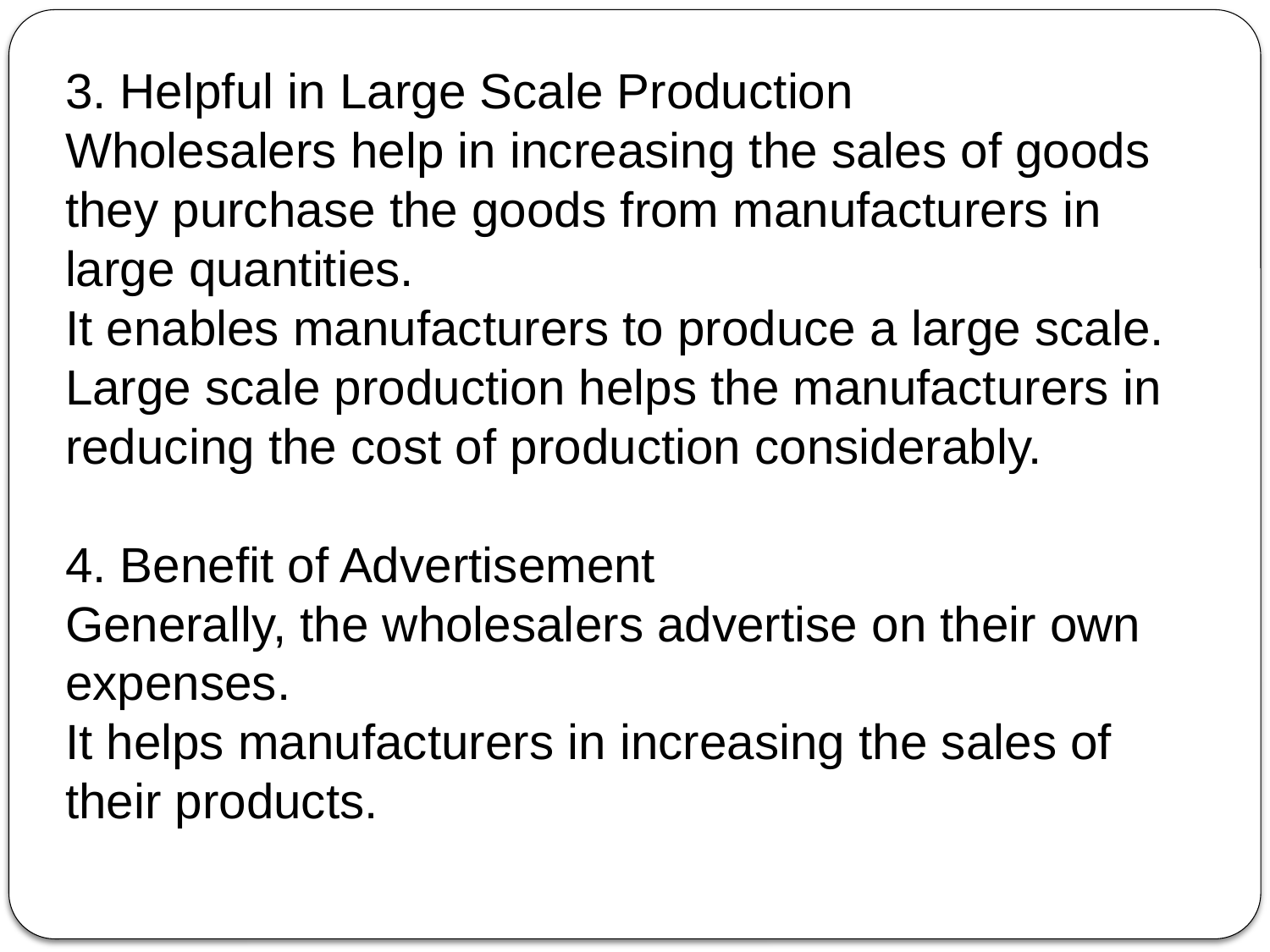

3. Helpful in Large Scale Production
Wholesalers help in increasing the sales of goods they purchase the goods from manufacturers in large quantities.
It enables manufacturers to produce a large scale. Large scale production helps the manufacturers in reducing the cost of production considerably.

4. Benefit of Advertisement
Generally, the wholesalers advertise on their own expenses.
It helps manufacturers in increasing the sales of their products.